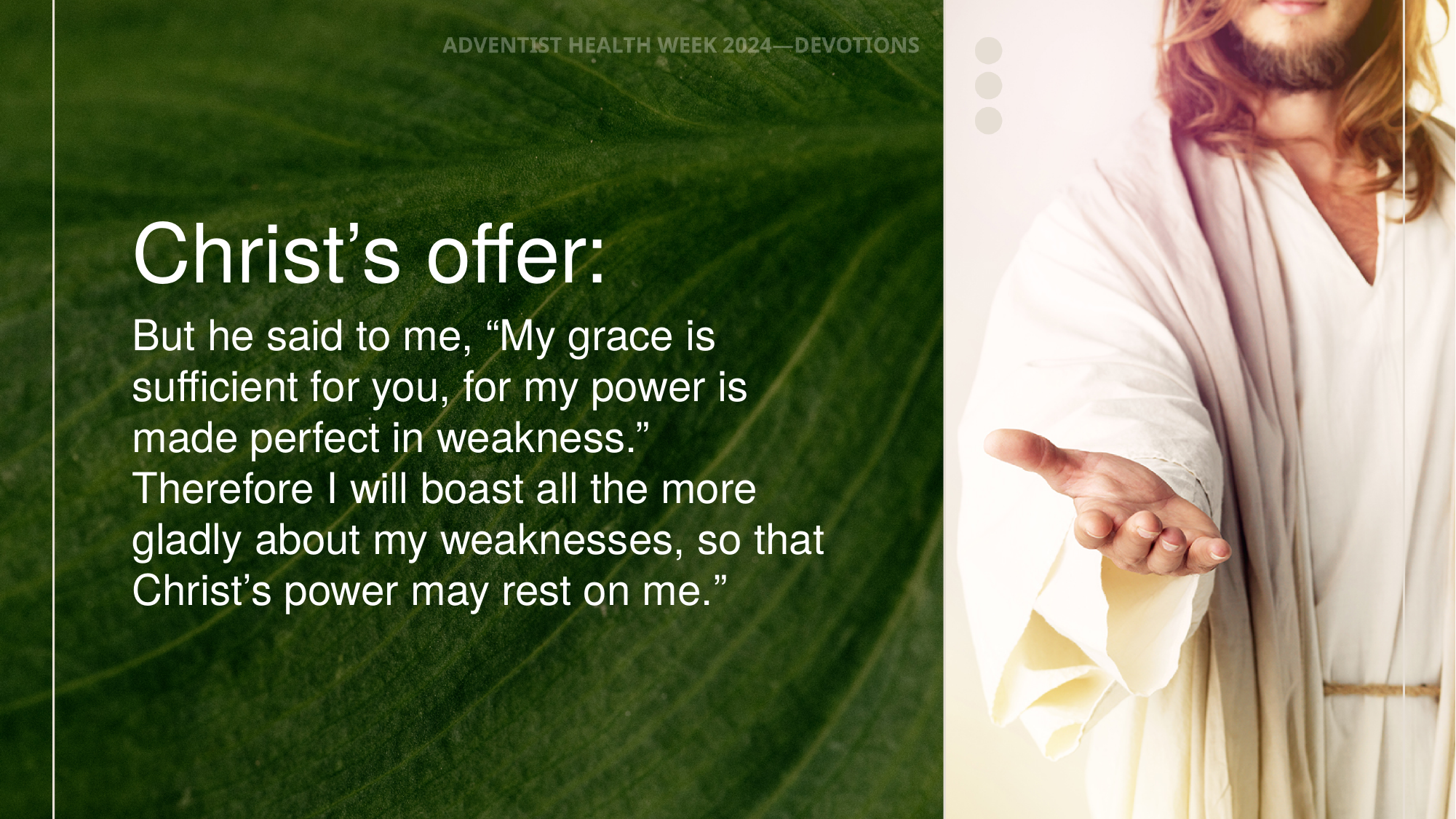

Christ’s offer:
But he said to me, “My grace is sufficient for you, for my power is made perfect in weakness.” Therefore I will boast all the more gladly about my weaknesses, so that Christ’s power may rest on me.”